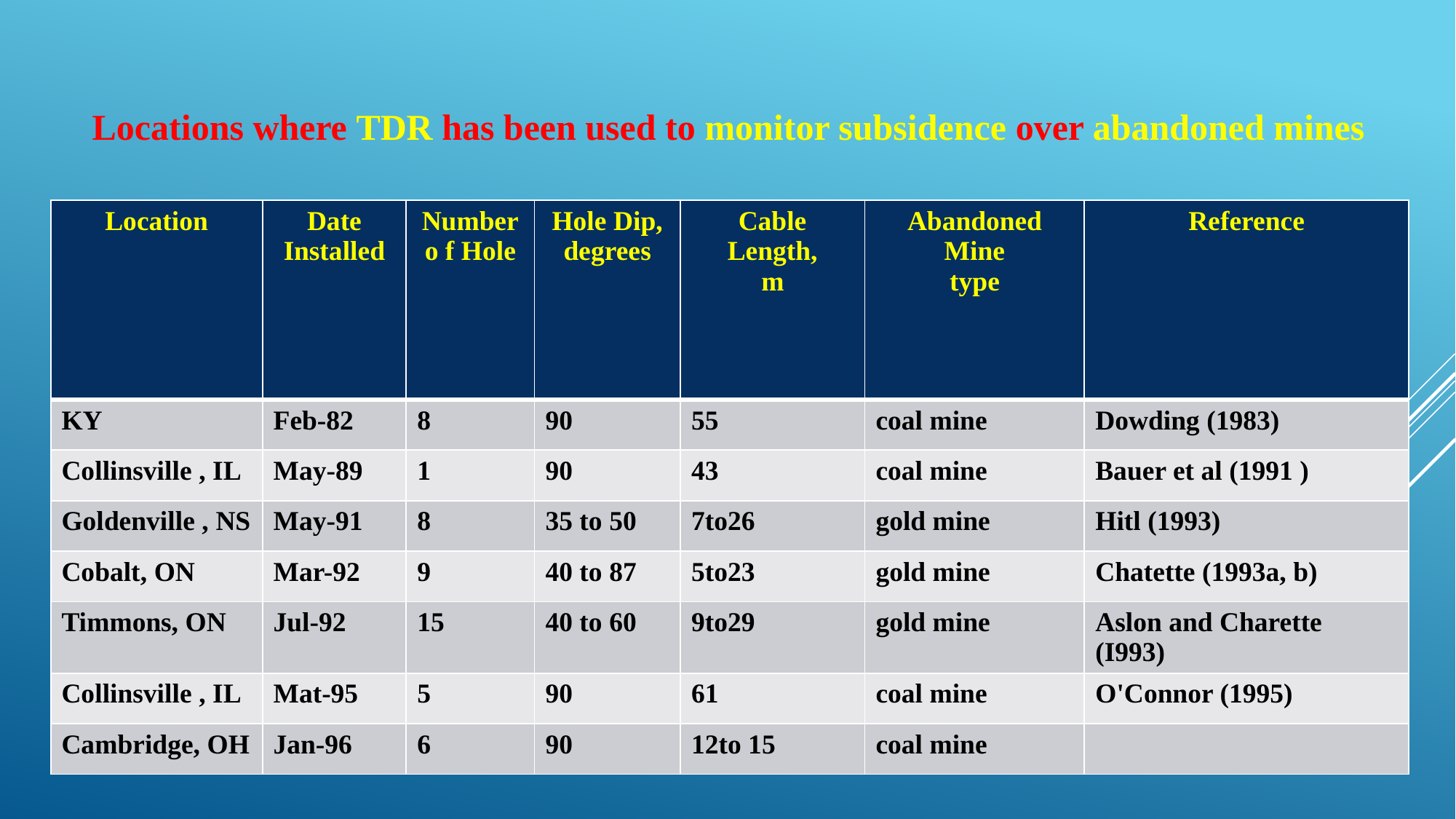

Locations where TDR has been used to monitor subsidence over abandoned mines
| Location | Date Installed | Number o f Hole | Hole Dip, degrees | Cable Length, m | Abandoned Mine type | Reference |
| --- | --- | --- | --- | --- | --- | --- |
| KY | Feb-82 | 8 | 90 | 55 | coal mine | Dowding (1983) |
| Collinsville , IL | May-89 | 1 | 90 | 43 | coal mine | Bauer et al (1991 ) |
| Goldenville , NS | May-91 | 8 | 35 to 50 | 7to26 | gold mine | Hitl (1993) |
| Cobalt, ON | Mar-92 | 9 | 40 to 87 | 5to23 | gold mine | Chatette (1993a, b) |
| Timmons, ON | Jul-92 | 15 | 40 to 60 | 9to29 | gold mine | Aslon and Charette (I993) |
| Collinsville , IL | Mat-95 | 5 | 90 | 61 | coal mine | O'Connor (1995) |
| Cambridge, OH | Jan-96 | 6 | 90 | 12to 15 | coal mine |  |